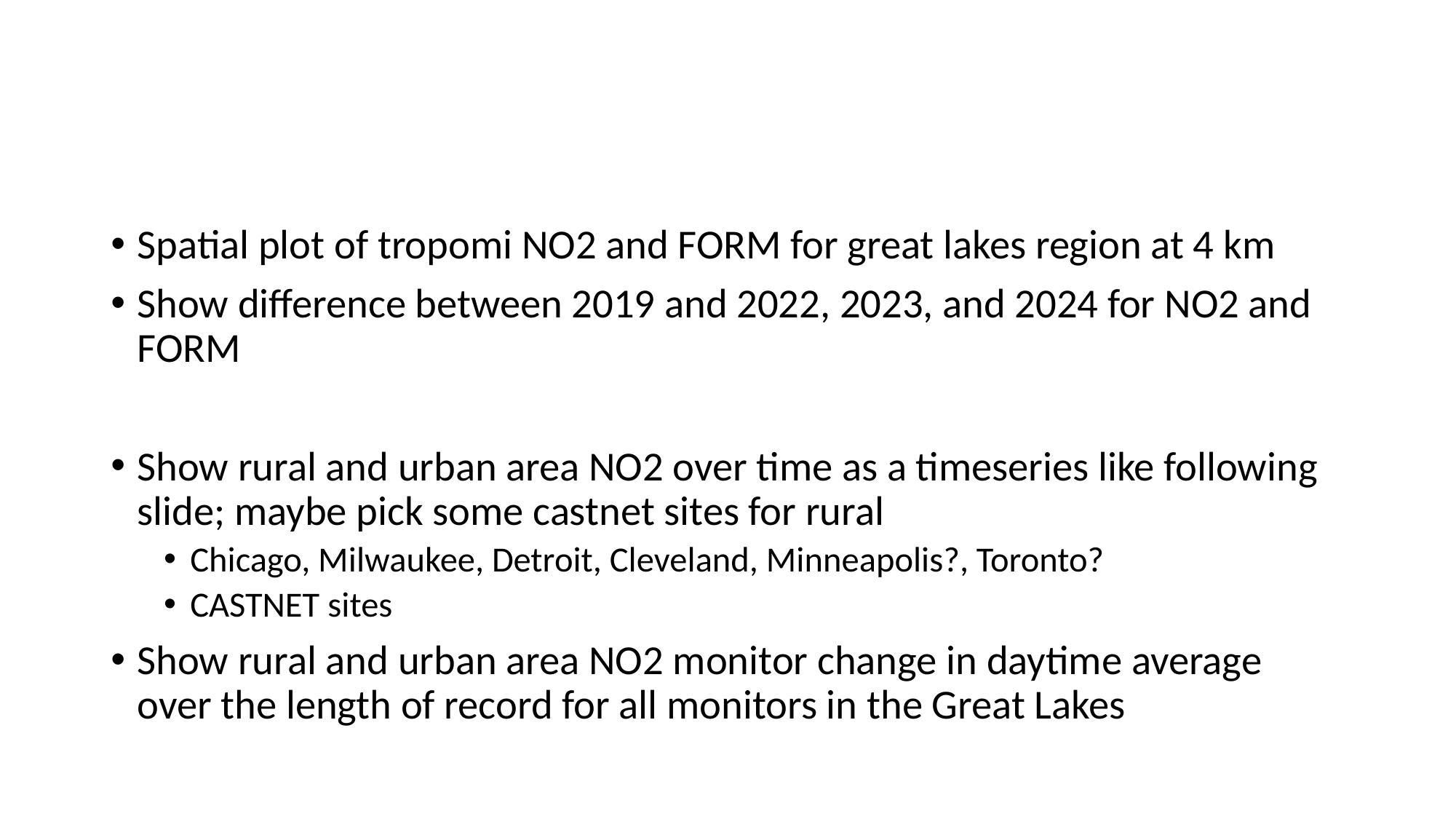

#
Spatial plot of tropomi NO2 and FORM for great lakes region at 4 km
Show difference between 2019 and 2022, 2023, and 2024 for NO2 and FORM

Show rural and urban area NO2 over time as a timeseries like following slide; maybe pick some castnet sites for rural
Chicago, Milwaukee, Detroit, Cleveland, Minneapolis?, Toronto?
CASTNET sites
Show rural and urban area NO2 monitor change in daytime average over the length of record for all monitors in the Great Lakes